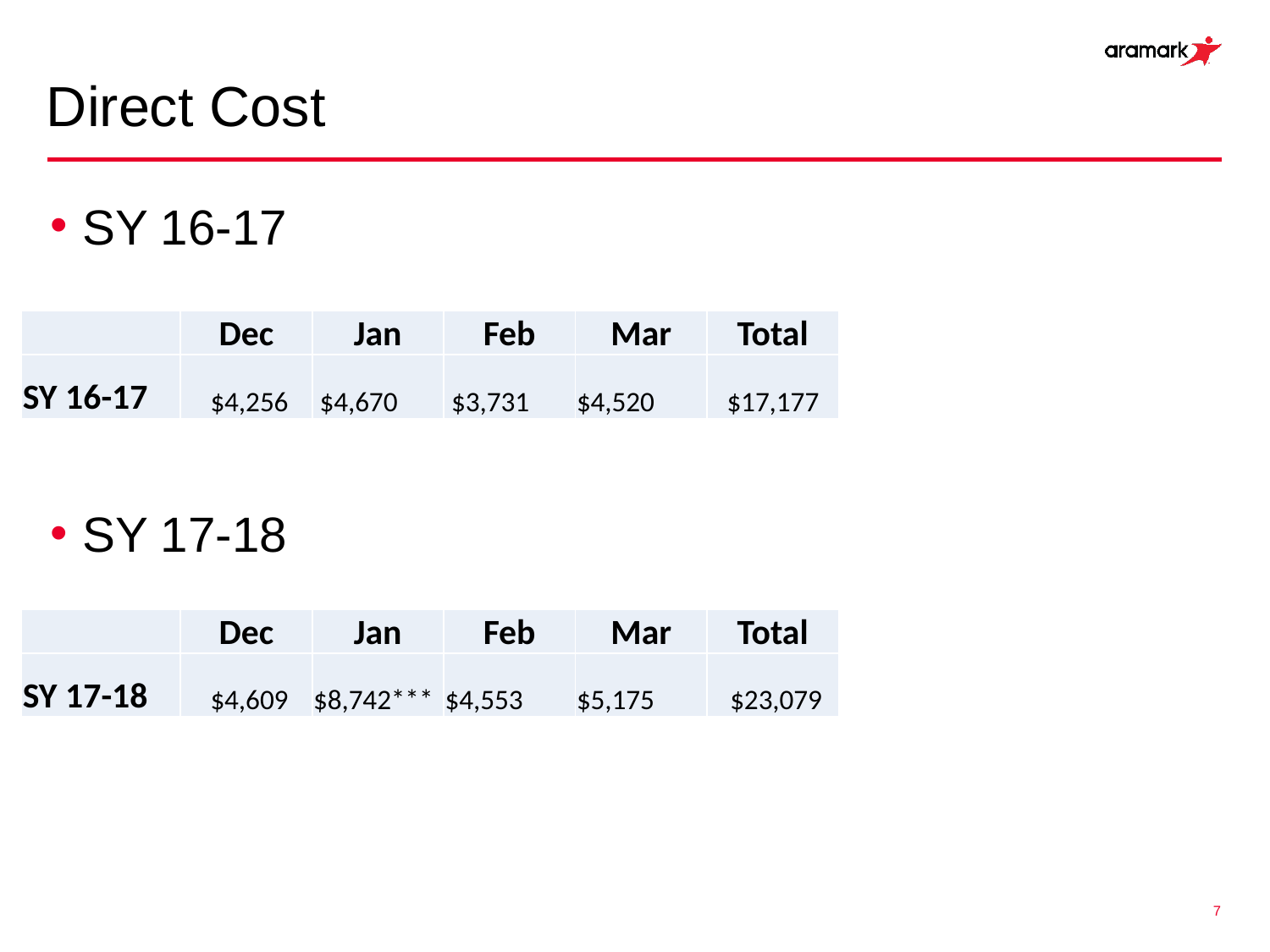

# Direct Cost
SY 16-17

SY 17-18
|  | Dec | Jan | Feb | Mar | Total |
| --- | --- | --- | --- | --- | --- |
| SY 16-17 | $4,256 | $4,670 | $3,731 | $4,520 | $17,177 |
|  | Dec | Jan | Feb | Mar | Total |
| --- | --- | --- | --- | --- | --- |
| SY 17-18 | $4,609 | $8,742\*\*\* | $4,553 | $5,175 | $23,079 |
7